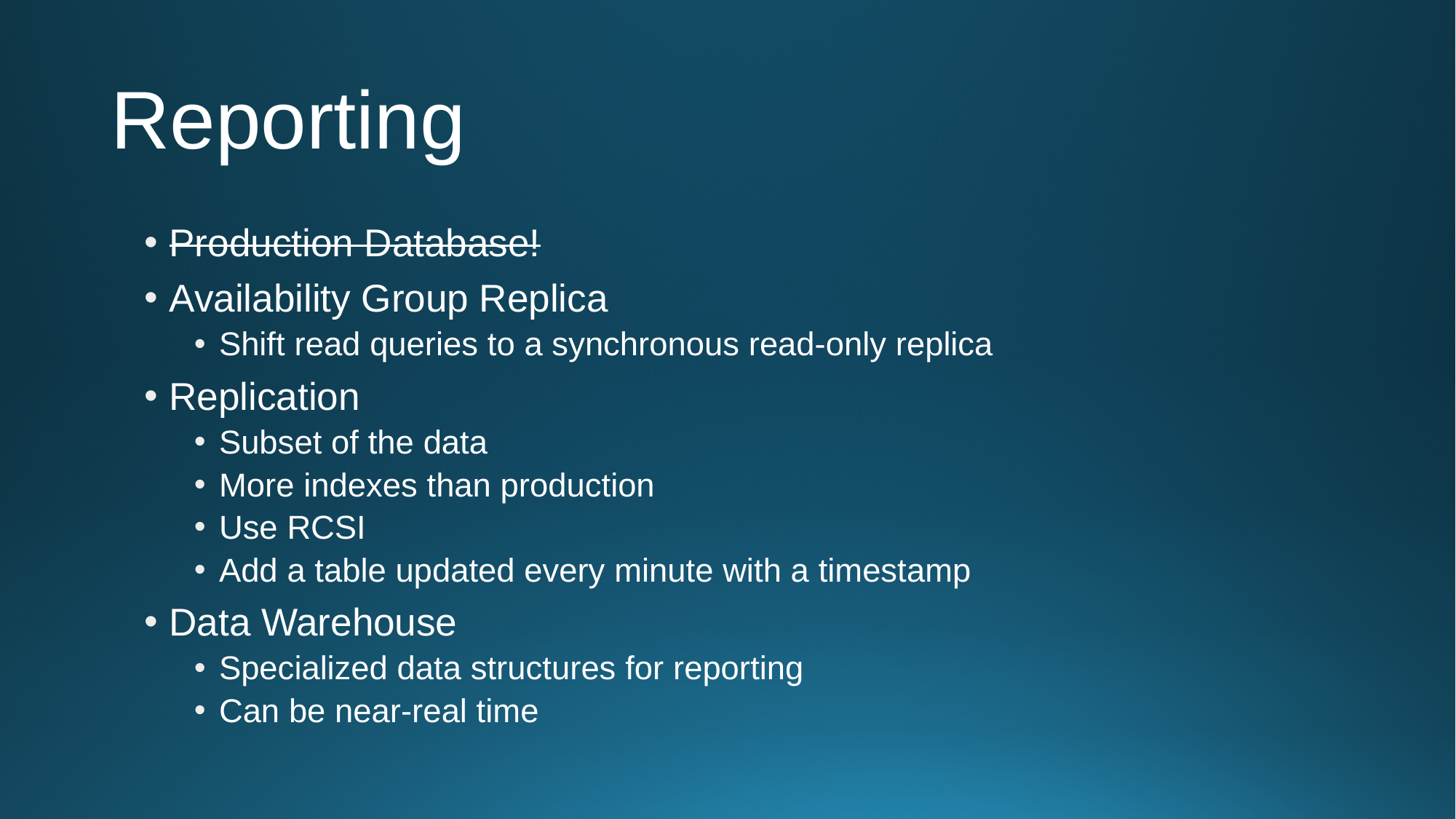

# Reporting
Production Database!
Availability Group Replica
Shift read queries to a synchronous read-only replica
Replication
Subset of the data
More indexes than production
Use RCSI
Add a table updated every minute with a timestamp
Data Warehouse
Specialized data structures for reporting
Can be near-real time